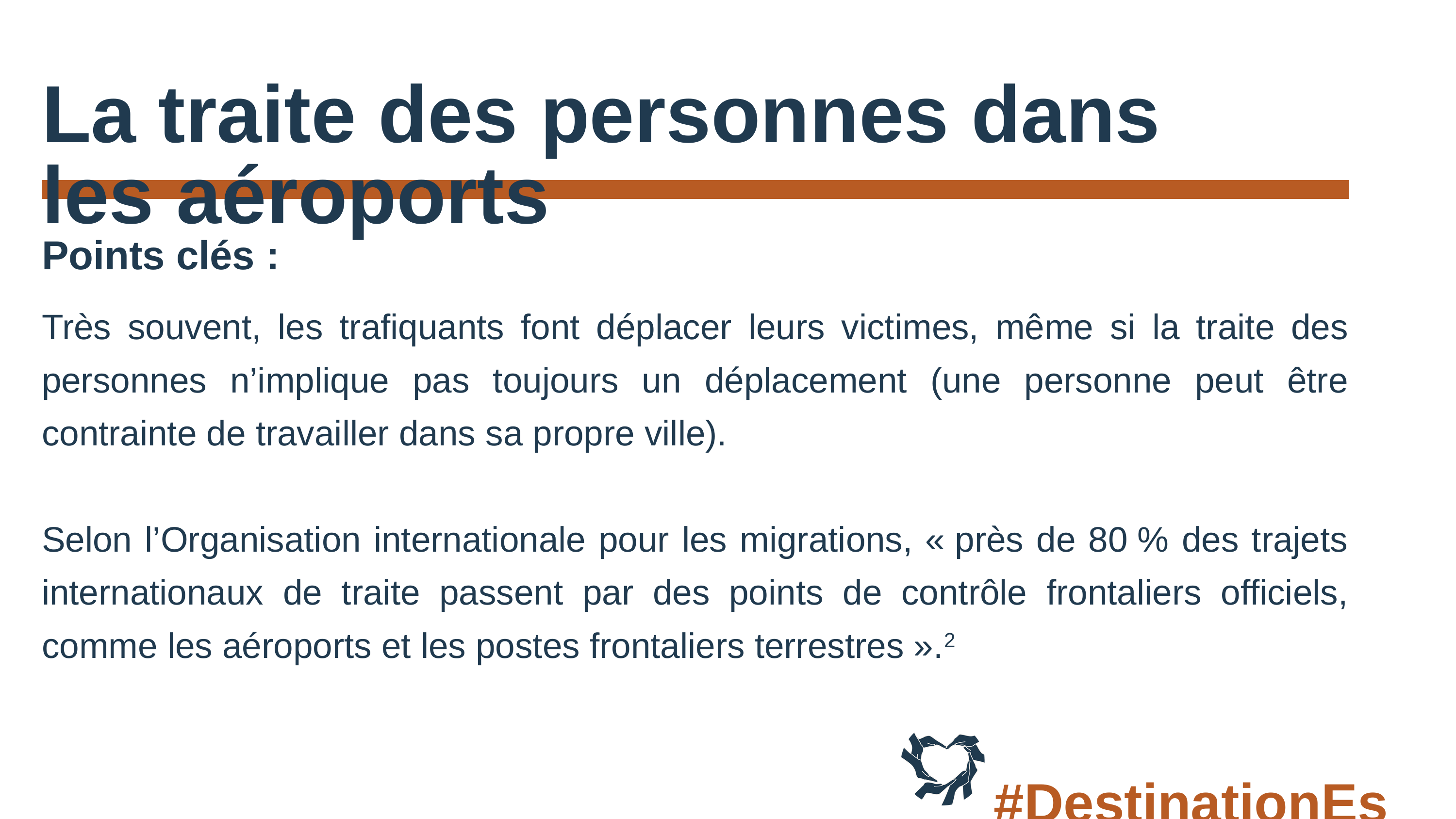

La traite des personnes dans les aéroports

Points clés :
Très souvent, les trafiquants font déplacer leurs victimes, même si la traite des personnes n’implique pas toujours un déplacement (une personne peut être contrainte de travailler dans sa propre ville).

Selon l’Organisation internationale pour les migrations, « près de 80 % des trajets internationaux de traite passent par des points de contrôle frontaliers officiels, comme les aéroports et les postes frontaliers terrestres ».2

#DestinationEspoir